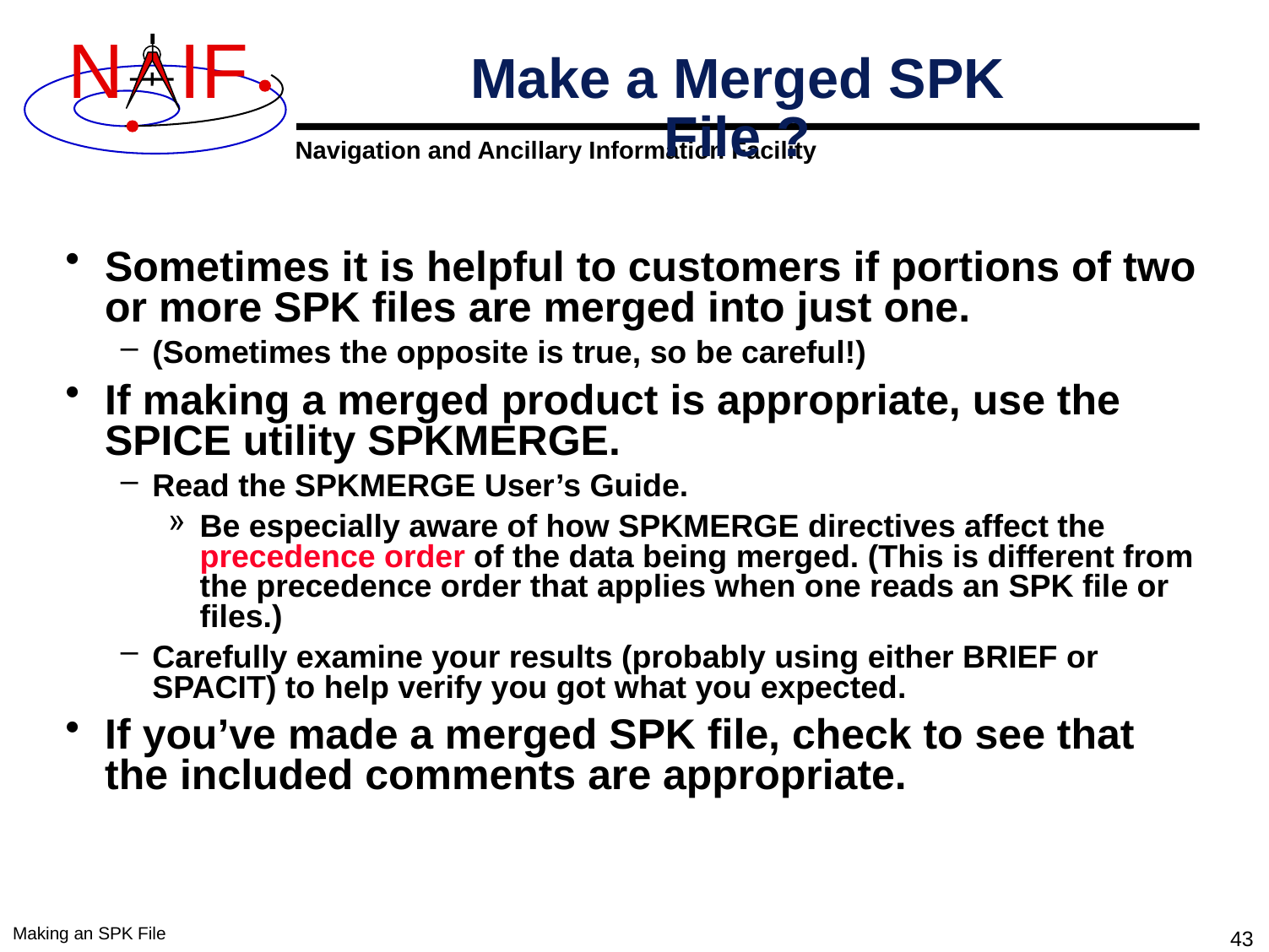

# Make a Merged SPK File ?
Sometimes it is helpful to customers if portions of two or more SPK files are merged into just one.
(Sometimes the opposite is true, so be careful!)
If making a merged product is appropriate, use the SPICE utility SPKMERGE.
Read the SPKMERGE User’s Guide.
Be especially aware of how SPKMERGE directives affect the precedence order of the data being merged. (This is different from the precedence order that applies when one reads an SPK file or files.)
Carefully examine your results (probably using either BRIEF or SPACIT) to help verify you got what you expected.
If you’ve made a merged SPK file, check to see that the included comments are appropriate.
Making an SPK File
43